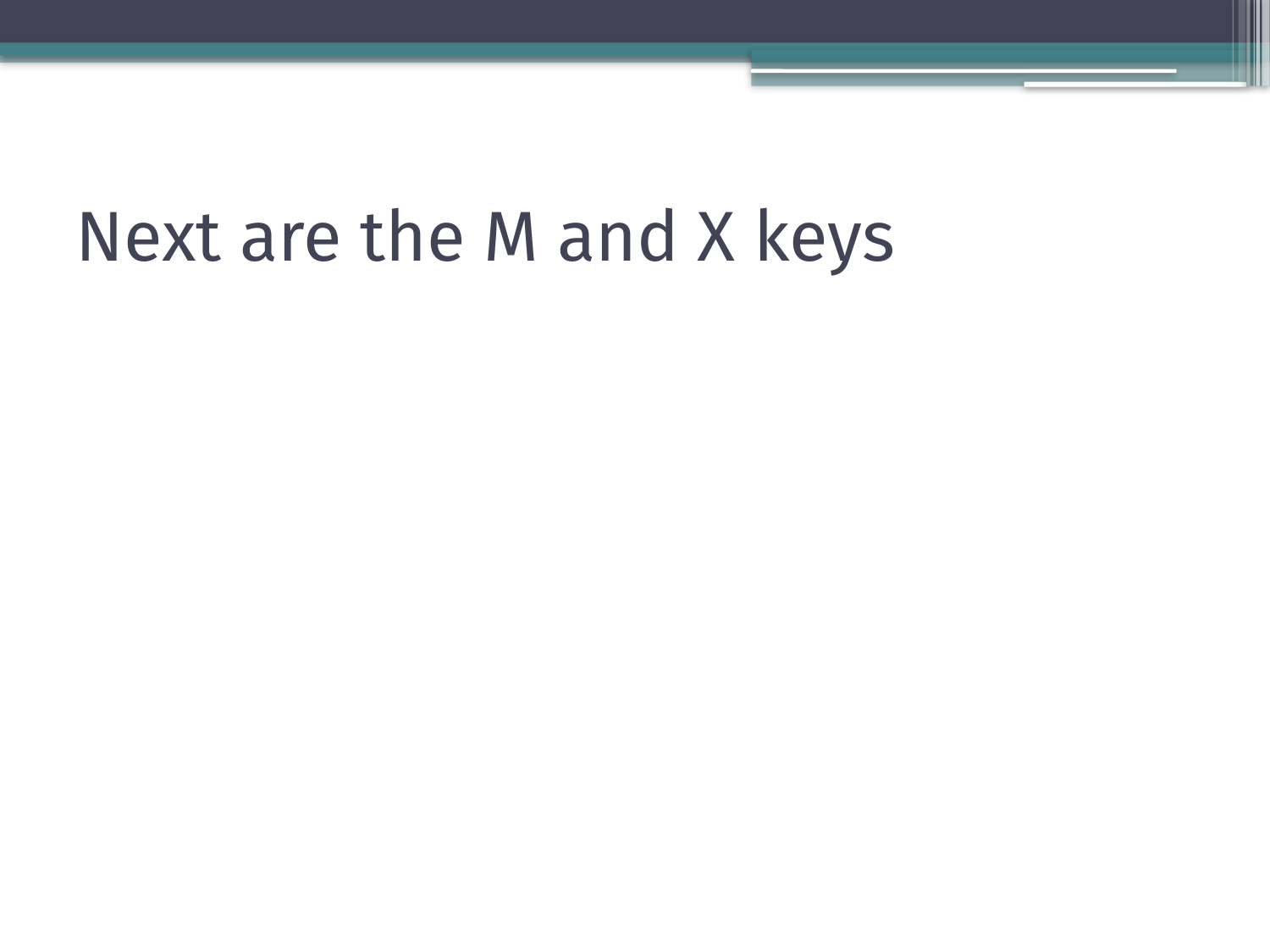

# Next are the M and X keys